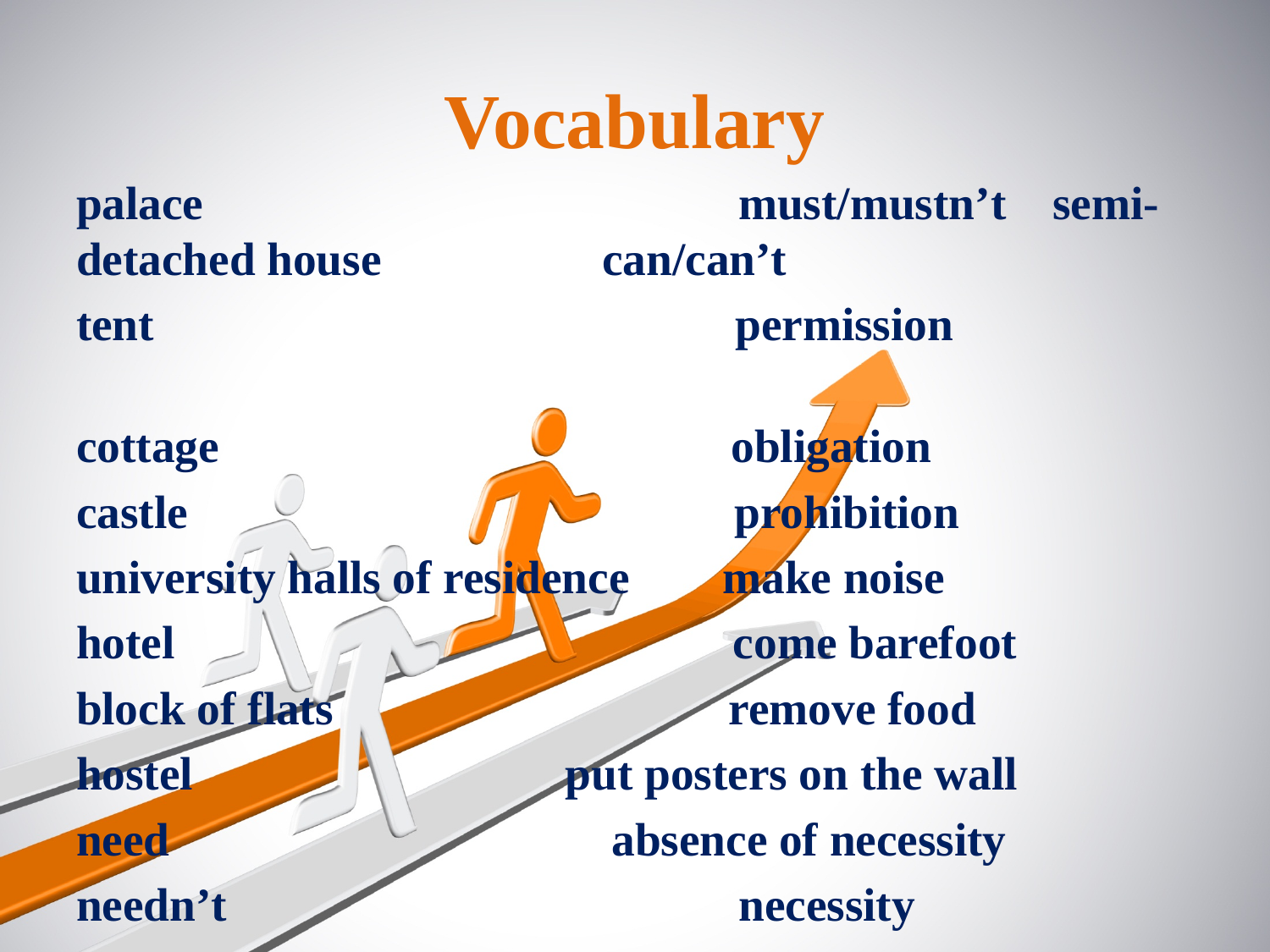

# Vocabulary
palace                                              must/mustn’t    semi-detached house                   can/can’t
tent                                                  permission
cottage                                            obligation
castle                                               prohibition
university halls of residence        make noise
hotel                                                come barefoot
block of flats                                  remove food
hostel                                put posters on the wall
need                                      absence of necessity
needn’t                                            necessity